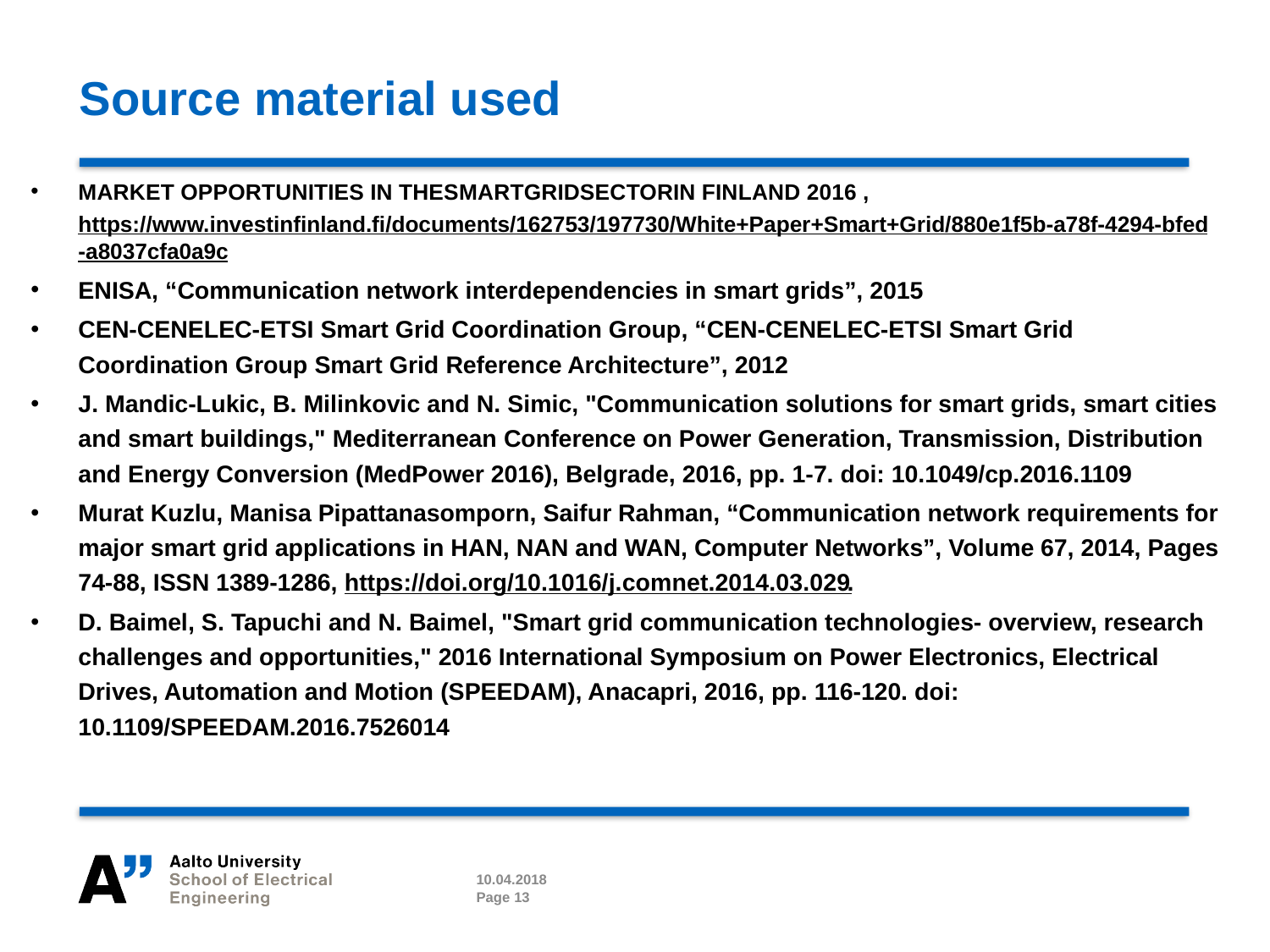

# Source material used
MARKET OPPORTUNITIES IN THESMARTGRIDSECTORIN FINLAND 2016 , https://www.investinfinland.fi/documents/162753/197730/White+Paper+Smart+Grid/880e1f5b-a78f-4294-bfed-a8037cfa0a9c
ENISA, “Communication network interdependencies in smart grids”, 2015
CEN-CENELEC-ETSI Smart Grid Coordination Group, “CEN-CENELEC-ETSI Smart Grid Coordination Group Smart Grid Reference Architecture”, 2012
J. Mandic-Lukic, B. Milinkovic and N. Simic, "Communication solutions for smart grids, smart cities and smart buildings," Mediterranean Conference on Power Generation, Transmission, Distribution and Energy Conversion (MedPower 2016), Belgrade, 2016, pp. 1-7. doi: 10.1049/cp.2016.1109
Murat Kuzlu, Manisa Pipattanasomporn, Saifur Rahman, “Communication network requirements for major smart grid applications in HAN, NAN and WAN, Computer Networks”, Volume 67, 2014, Pages 74-88, ISSN 1389-1286, https://doi.org/10.1016/j.comnet.2014.03.029.
D. Baimel, S. Tapuchi and N. Baimel, "Smart grid communication technologies- overview, research challenges and opportunities," 2016 International Symposium on Power Electronics, Electrical Drives, Automation and Motion (SPEEDAM), Anacapri, 2016, pp. 116-120. doi: 10.1109/SPEEDAM.2016.7526014

10.04.2018
Page 13